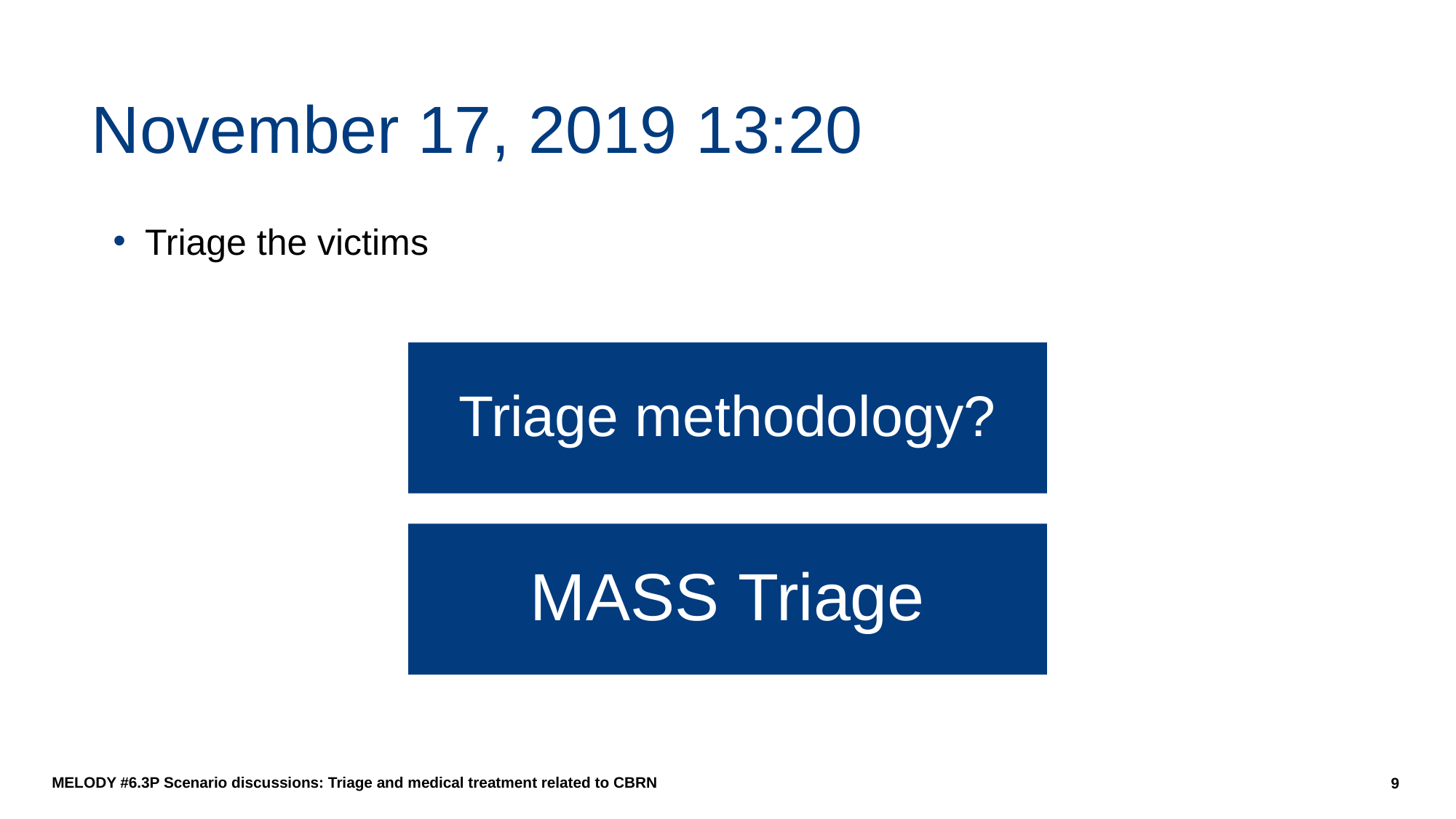

# November 17, 2019 13:20
Triage the victims
Triage methodology?
MASS Triage
MELODY #6.3P Scenario discussions: Triage and medical treatment related to CBRN
9